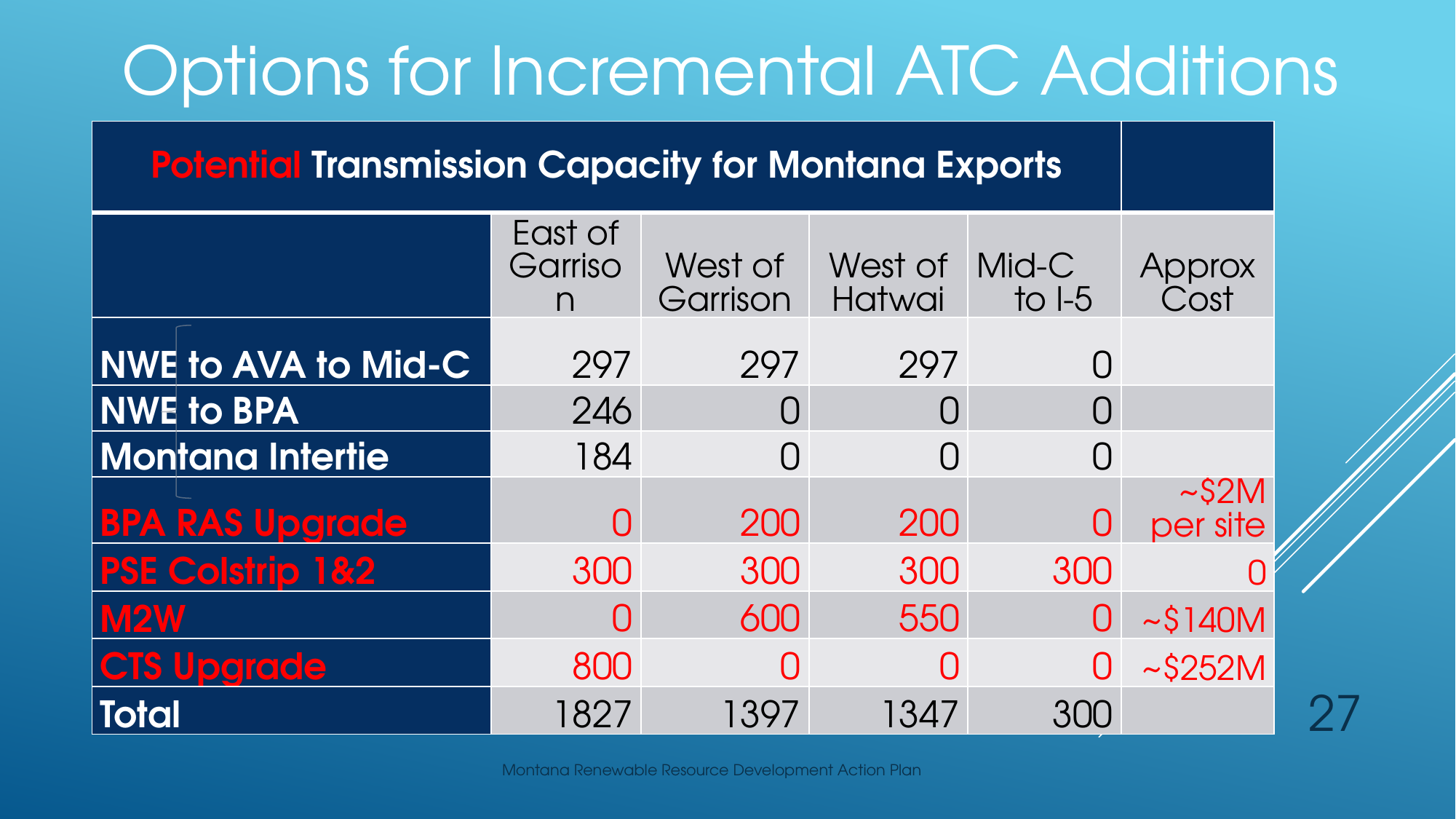

Options for Incremental ATC Additions
| Potential Transmission Capacity for Montana Exports |  |  |  |  |  |
| --- | --- | --- | --- | --- | --- |
|  | East of Garrison | West of Garrison | West of Hatwai | Mid-C to I-5 | Approx Cost |
| NWE to AVA to Mid-C | 297 | 297 | 297 | 0 |  |
| NWE to BPA | 246 | 0 | 0 | 0 |  |
| Montana Intertie | 184 | 0 | 0 | 0 |  |
| BPA RAS Upgrade | 0 | 200 | 200 | 0 | ~$2M per site |
| PSE Colstrip 1&2 | 300 | 300 | 300 | 300 | 0 |
| M2W | 0 | 600 | 550 | 0 | ~$140M |
| CTS Upgrade | 800 | 0 | 0 | 0 | ~$252M |
| Total | 1827 | 1397 | 1347 | 300 |  |

27
Montana Renewable Resource Development Action Plan